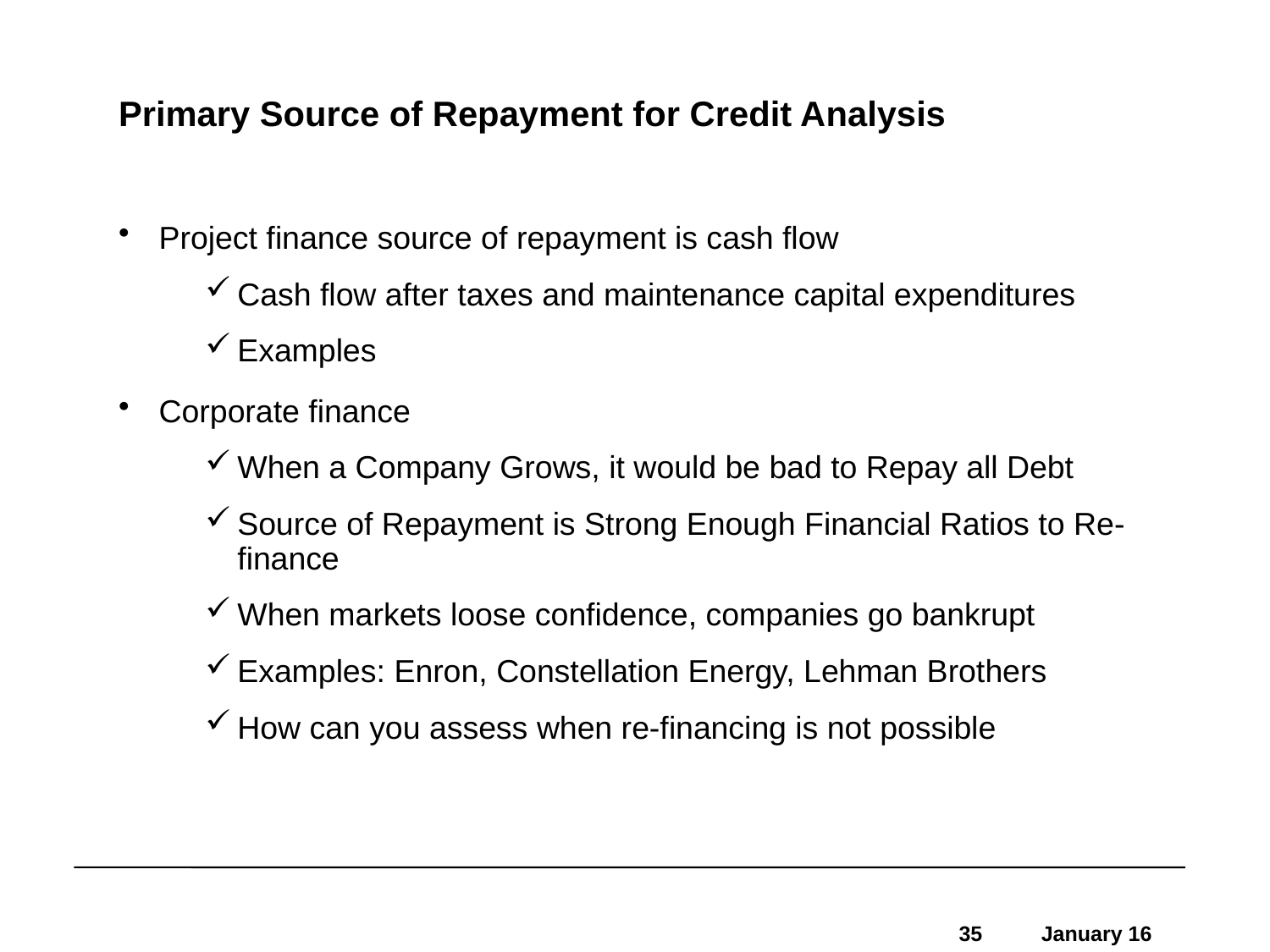

# Primary Source of Repayment for Credit Analysis
Project finance source of repayment is cash flow
Cash flow after taxes and maintenance capital expenditures
Examples
Corporate finance
When a Company Grows, it would be bad to Repay all Debt
Source of Repayment is Strong Enough Financial Ratios to Re-finance
When markets loose confidence, companies go bankrupt
Examples: Enron, Constellation Energy, Lehman Brothers
How can you assess when re-financing is not possible